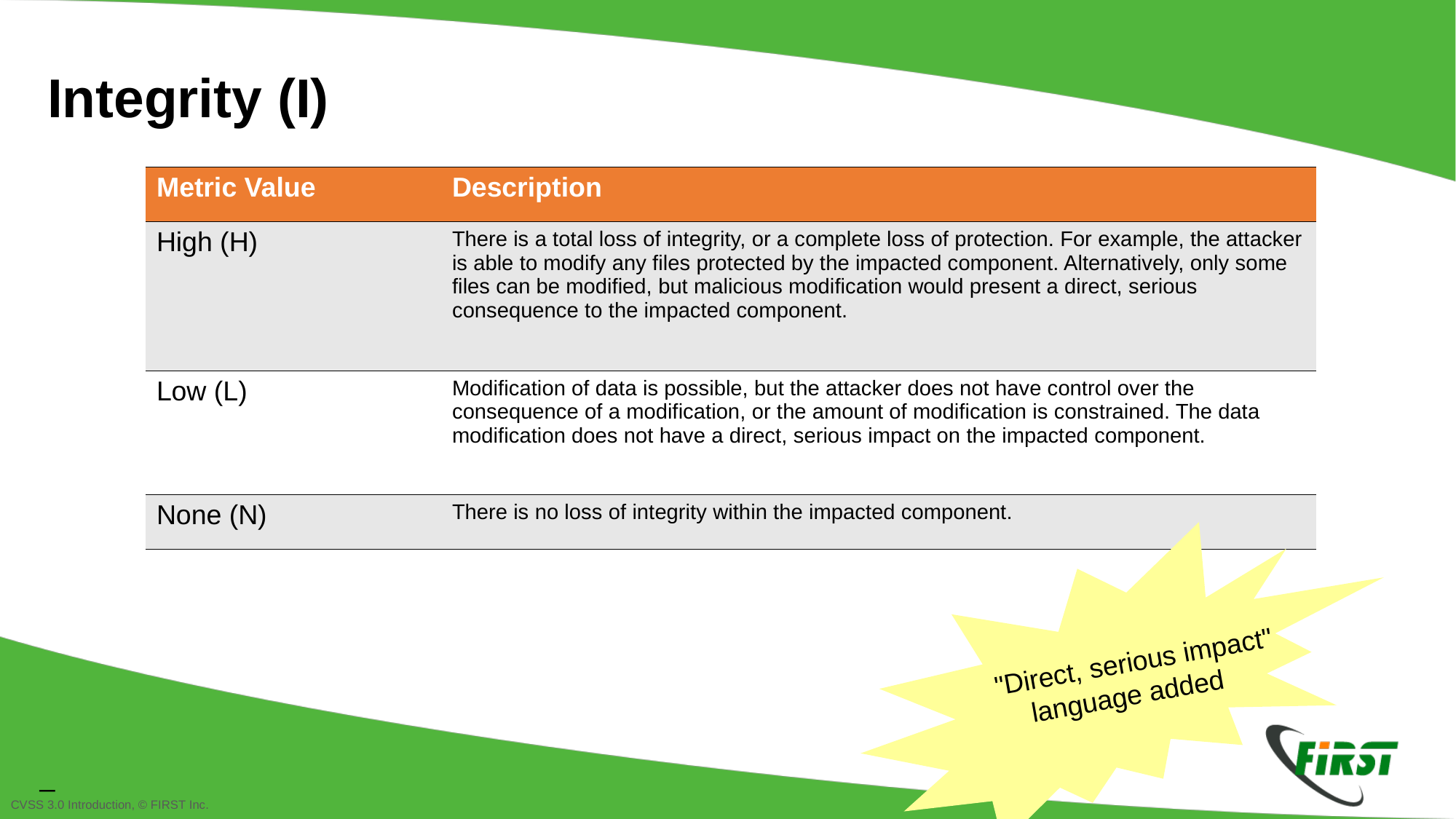

Integrity (I)
| Metric Value | Description |
| --- | --- |
| High (H) | There is a total loss of integrity, or a complete loss of protection. For example, the attacker is able to modify any files protected by the impacted component. Alternatively, only some files can be modified, but malicious modification would present a direct, serious consequence to the impacted component. |
| Low (L) | Modification of data is possible, but the attacker does not have control over the consequence of a modification, or the amount of modification is constrained. The data modification does not have a direct, serious impact on the impacted component. |
| None (N) | There is no loss of integrity within the impacted component. |
   "Direct, serious impact"
language added
_